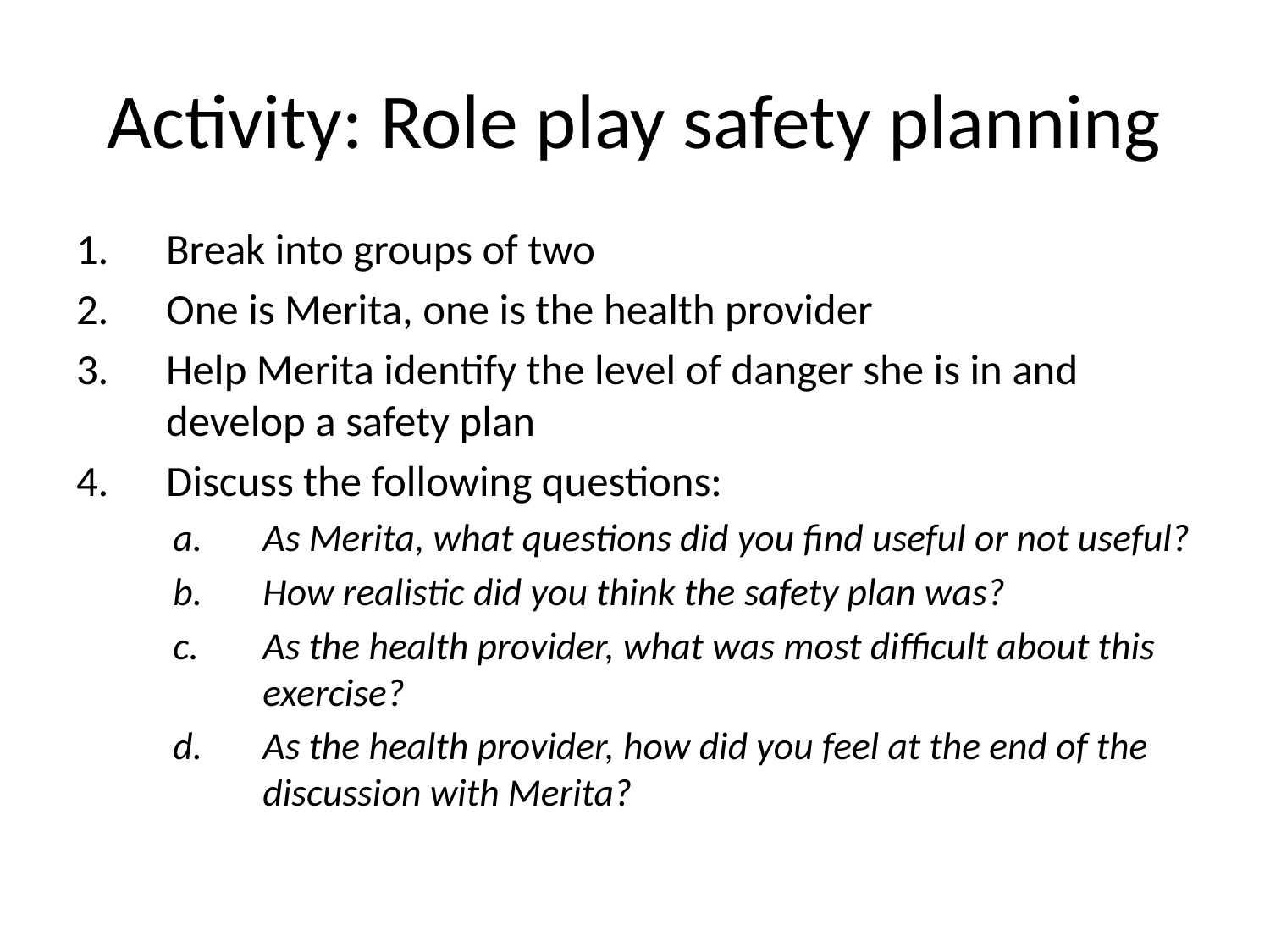

# Activity: Role play safety planning
Break into groups of two
One is Merita, one is the health provider
Help Merita identify the level of danger she is in and develop a safety plan
Discuss the following questions:
As Merita, what questions did you find useful or not useful?
How realistic did you think the safety plan was?
As the health provider, what was most difficult about this exercise?
As the health provider, how did you feel at the end of the discussion with Merita?